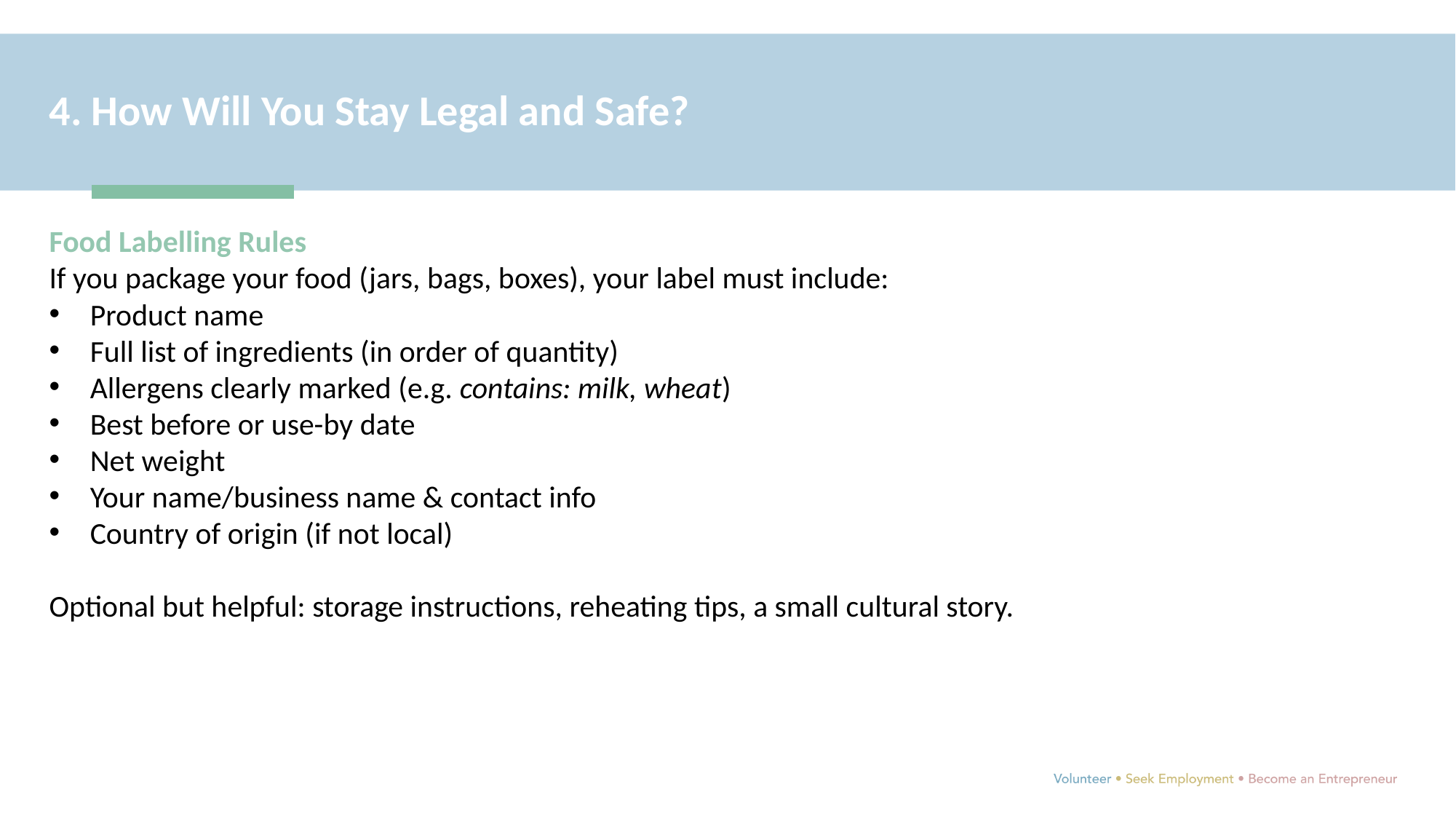

4. How Will You Stay Legal and Safe?

Food Labelling Rules
If you package your food (jars, bags, boxes), your label must include:
Product name
Full list of ingredients (in order of quantity)
Allergens clearly marked (e.g. contains: milk, wheat)
Best before or use-by date
Net weight
Your name/business name & contact info
Country of origin (if not local)

Optional but helpful: storage instructions, reheating tips, a small cultural story.